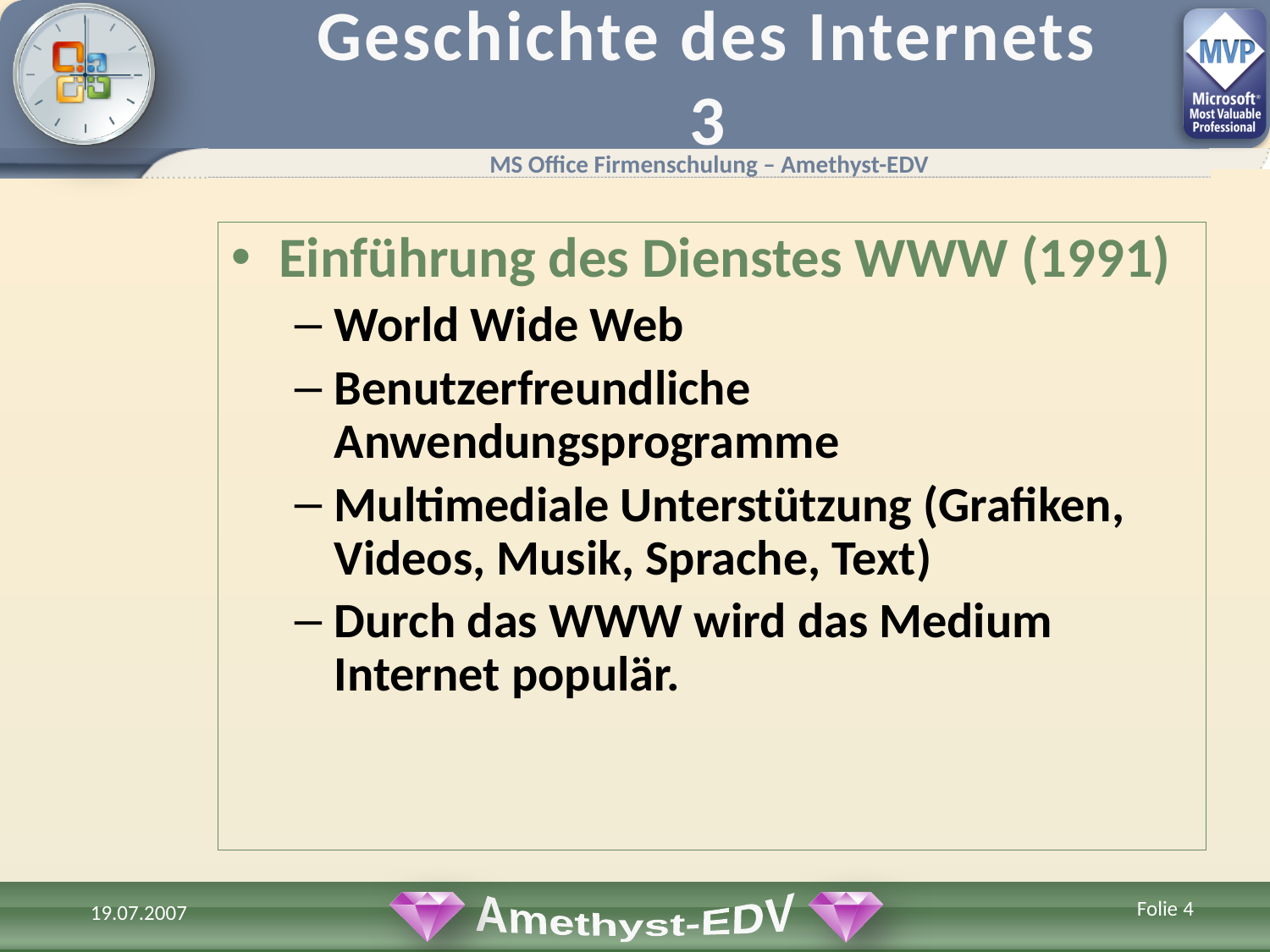

# Geschichte des Internets 3
Einführung des Dienstes WWW (1991)
World Wide Web
Benutzerfreundliche Anwendungsprogramme
Multimediale Unterstützung (Grafiken, Videos, Musik, Sprache, Text)
Durch das WWW wird das Medium Internet populär.
Folie 4
19.07.2007